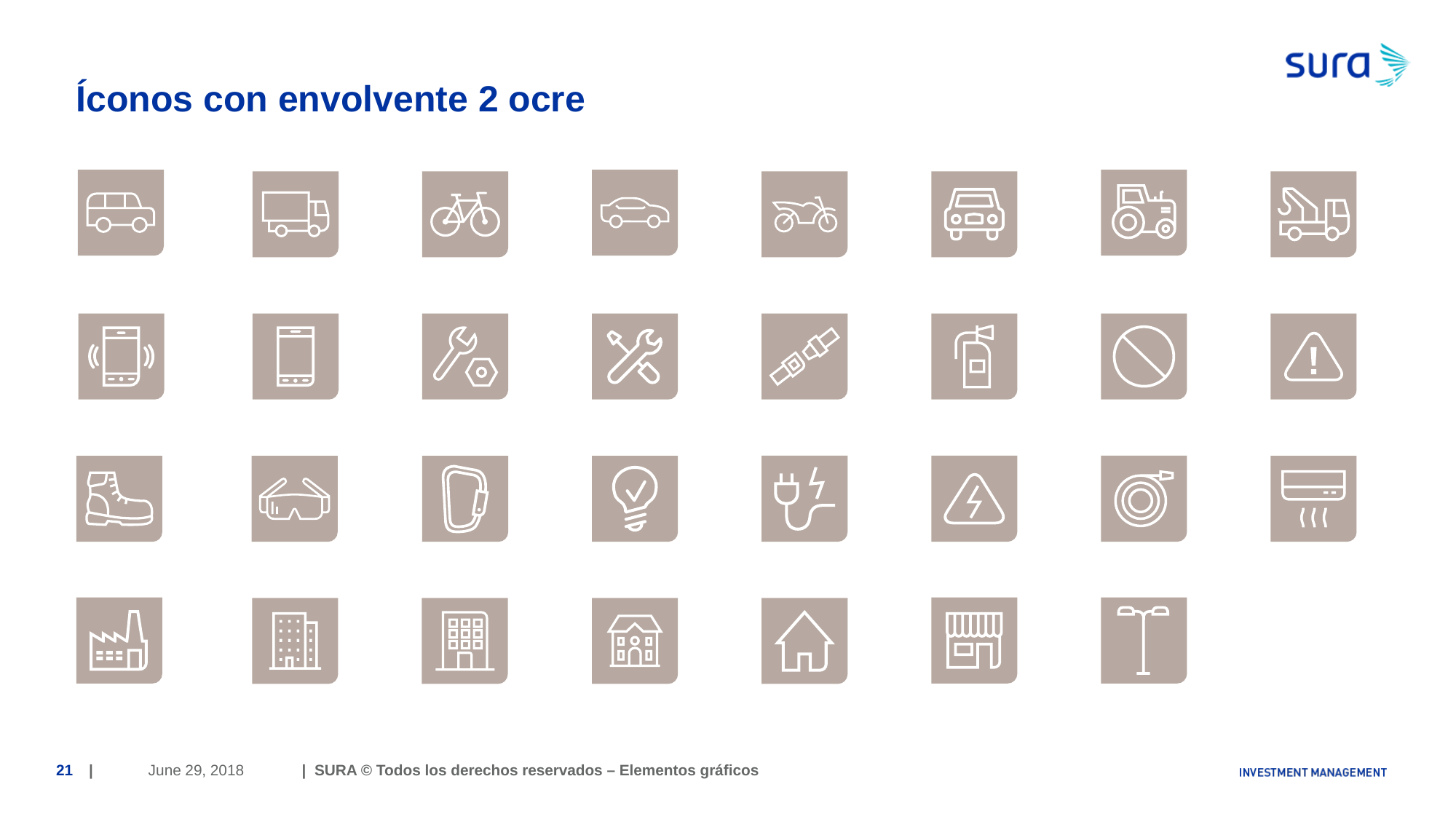

# Íconos con envolvente 2 ocre

June 29, 2018
21
|                                                  |  SURA © Todos los derechos reservados – Elementos gráficos